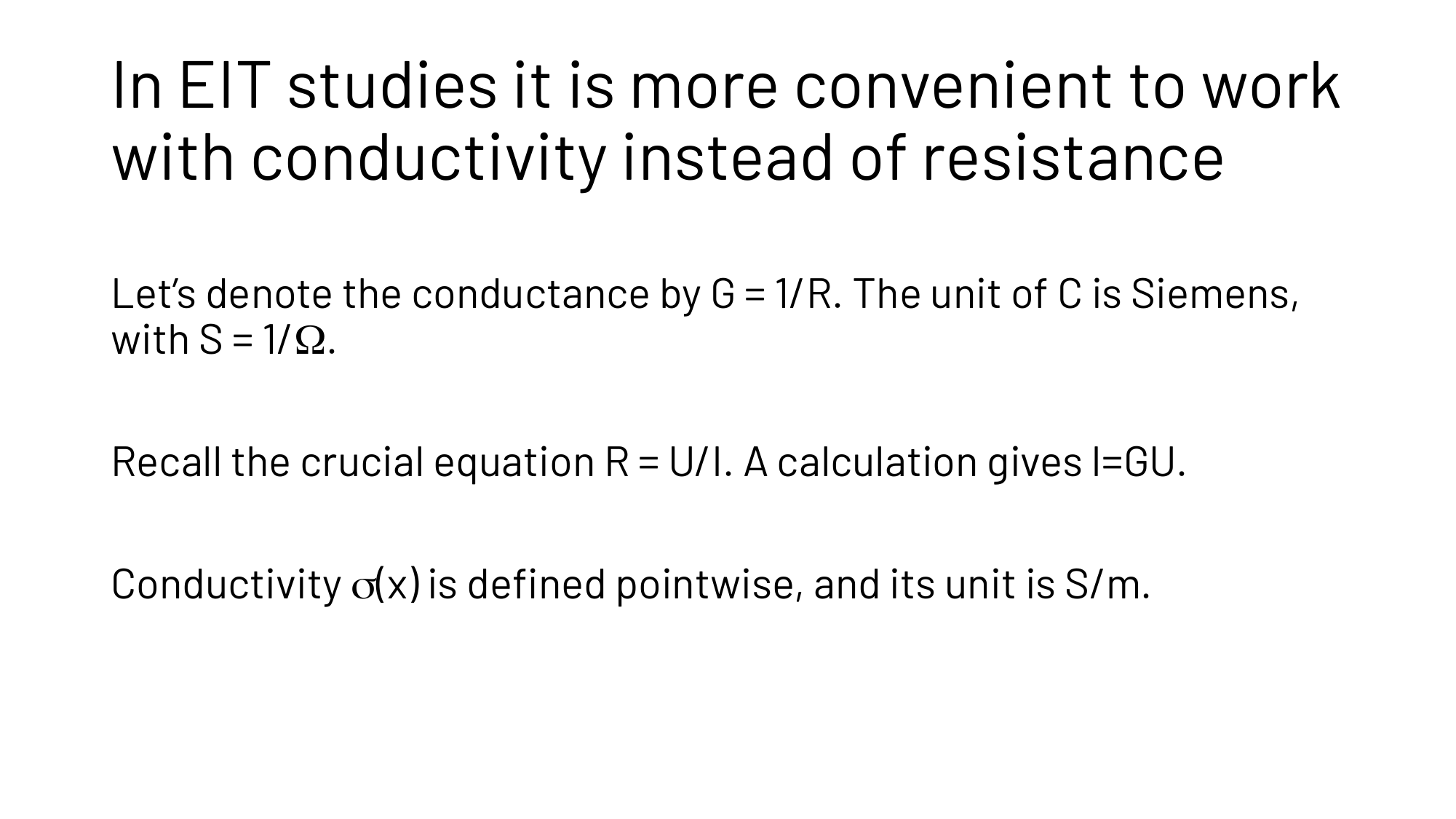

# In EIT studies it is more convenient to work with conductivity instead of resistance
Let’s denote the conductance by G = 1/R. The unit of C is Siemens,
with S = 1/Ω.

Recall the crucial equation R = U/I. A calculation gives I=GU.

Conductivity σ(x) is defined pointwise, and its unit is S/m.